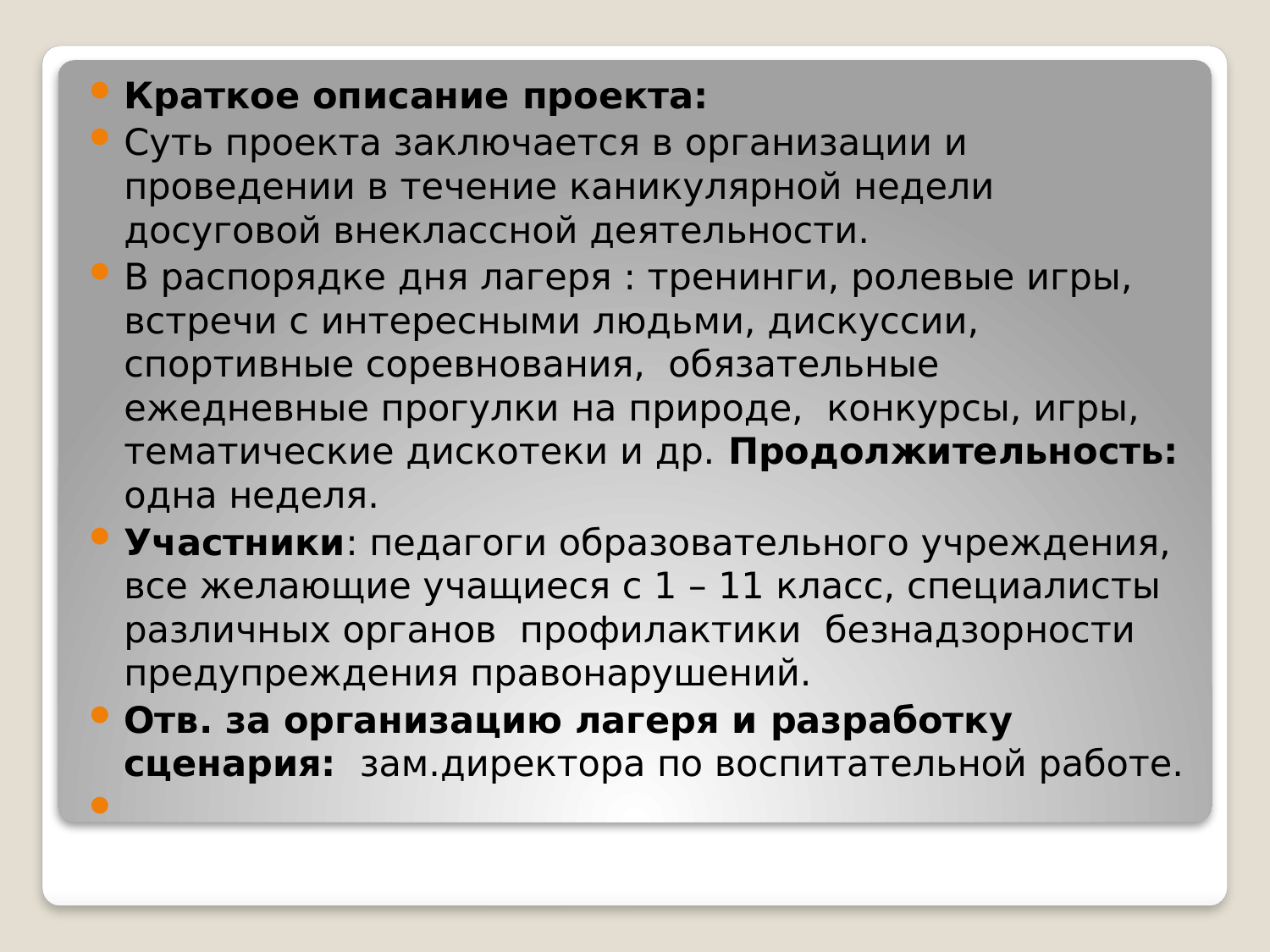

Краткое описание проекта:
Суть проекта заключается в организации и проведении в течение каникулярной недели досуговой внеклассной деятельности.
В распорядке дня лагеря : тренинги, ролевые игры, встречи с интересными людьми, дискуссии, спортивные соревнования,  обязательные ежедневные прогулки на природе,  конкурсы, игры, тематические дискотеки и др. Продолжительность:  одна неделя.
Участники: педагоги образовательного учреждения, все желающие учащиеся с 1 – 11 класс, специалисты различных органов  профилактики  безнадзорности  предупреждения правонарушений.
Отв. за организацию лагеря и разработку сценария:  зам.директора по воспитательной работе.